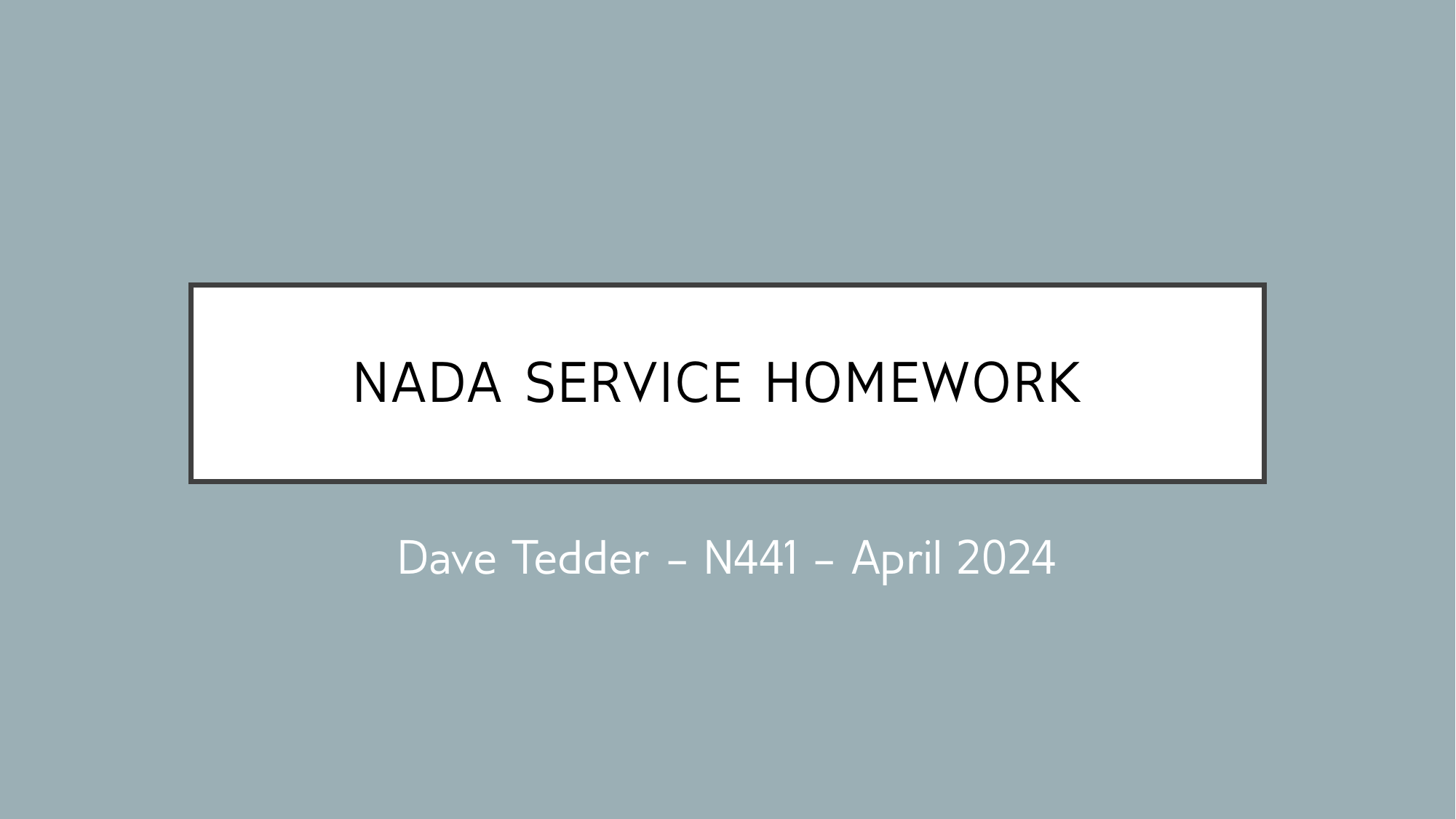

# NADA Service Homework
Dave Tedder – N441 – April 2024